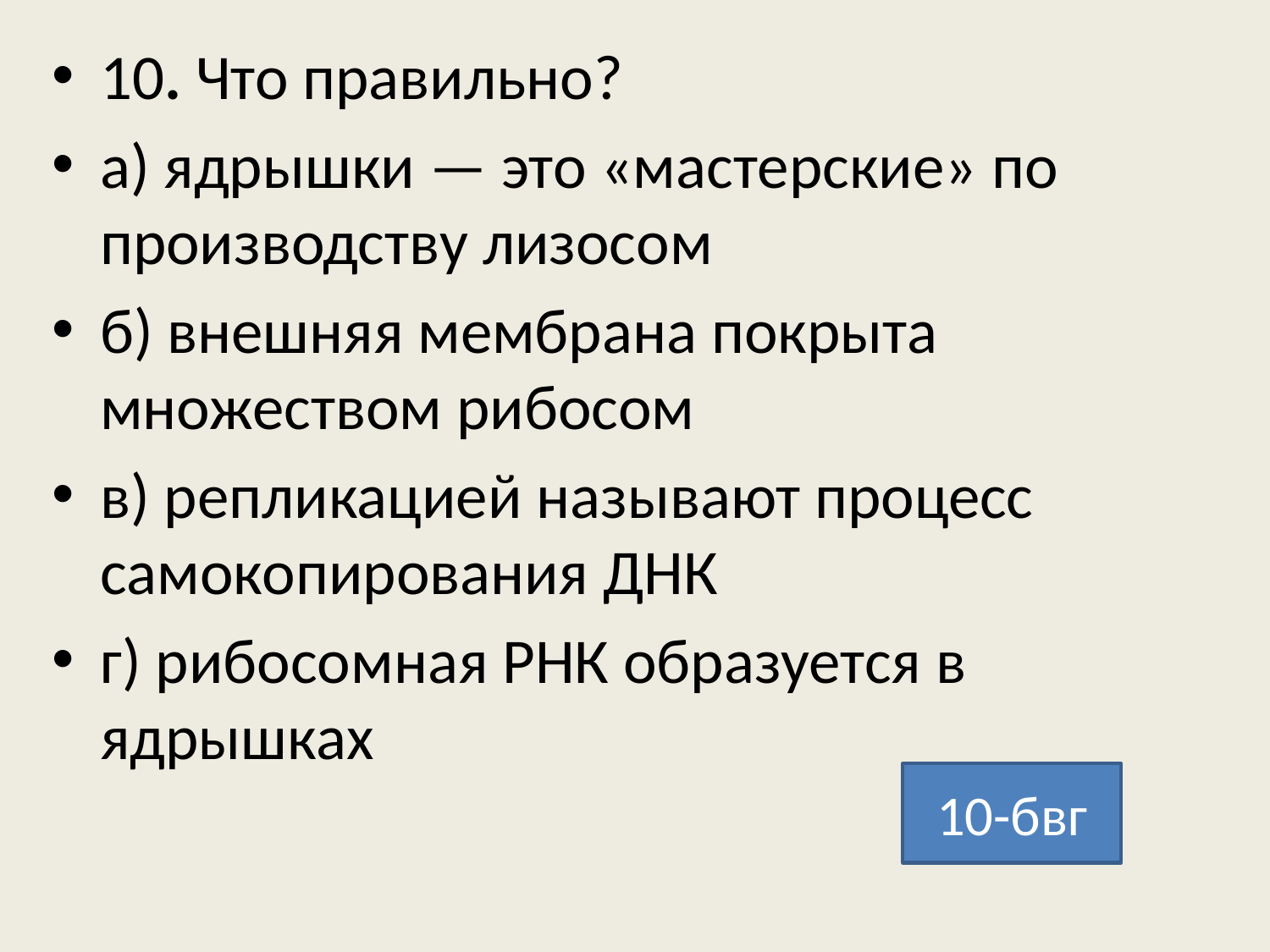

10. Что правильно?
а) ядрышки — это «мастерские» по производству лизосом
б) внешняя мембрана покрыта множеством рибосом
в) репликацией называют процесс самокопирования ДНК
г) рибосомная РНК образуется в ядрышках
10-бвг